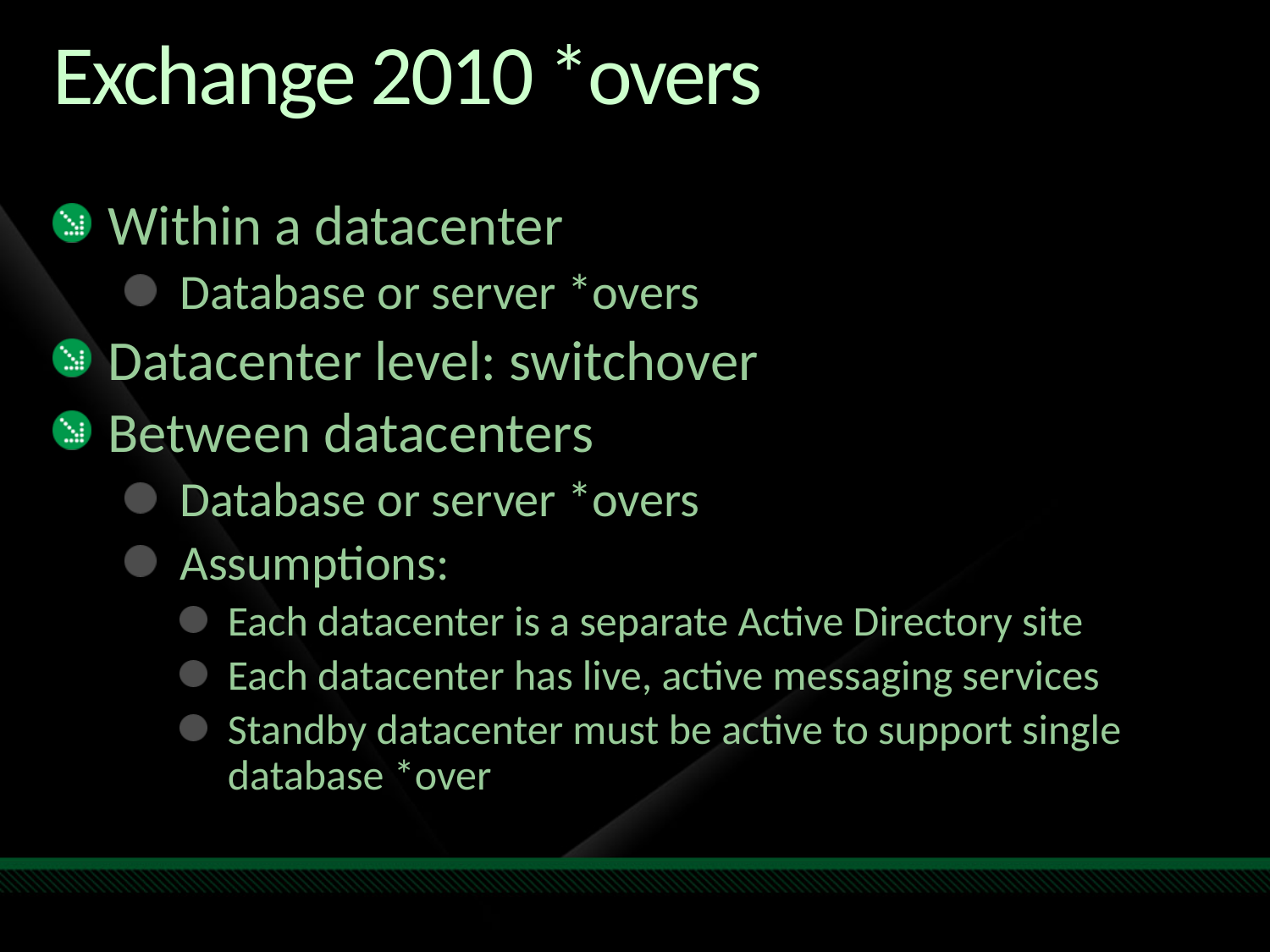

# Exchange 2010 *overs
Within a datacenter
Database or server *overs
Datacenter level: switchover
Between datacenters
Database or server *overs
Assumptions:
Each datacenter is a separate Active Directory site
Each datacenter has live, active messaging services
Standby datacenter must be active to support single database *over